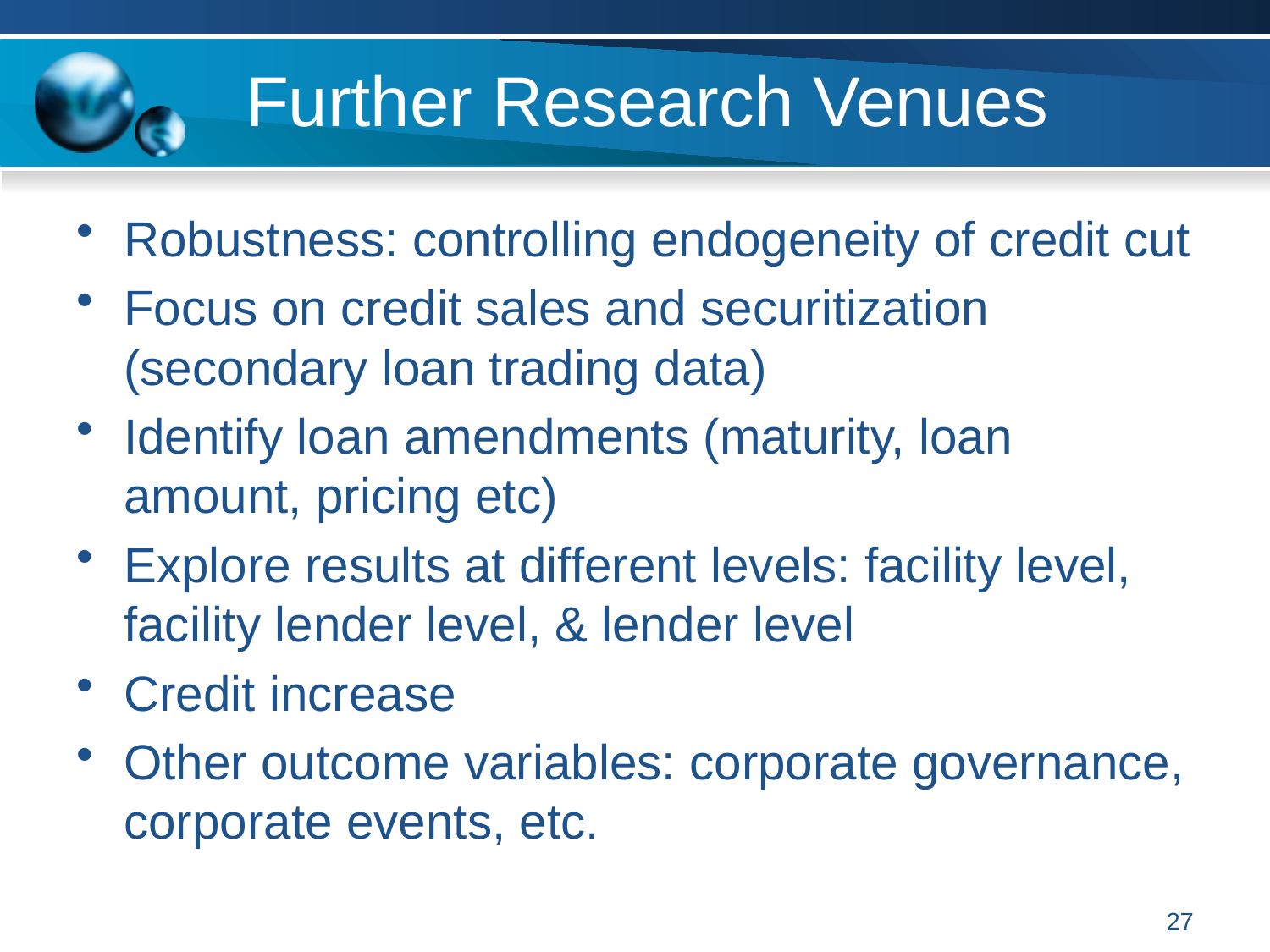

# Further Research Venues
Robustness: controlling endogeneity of credit cut
Focus on credit sales and securitization (secondary loan trading data)
Identify loan amendments (maturity, loan amount, pricing etc)
Explore results at different levels: facility level, facility lender level, & lender level
Credit increase
Other outcome variables: corporate governance, corporate events, etc.

27